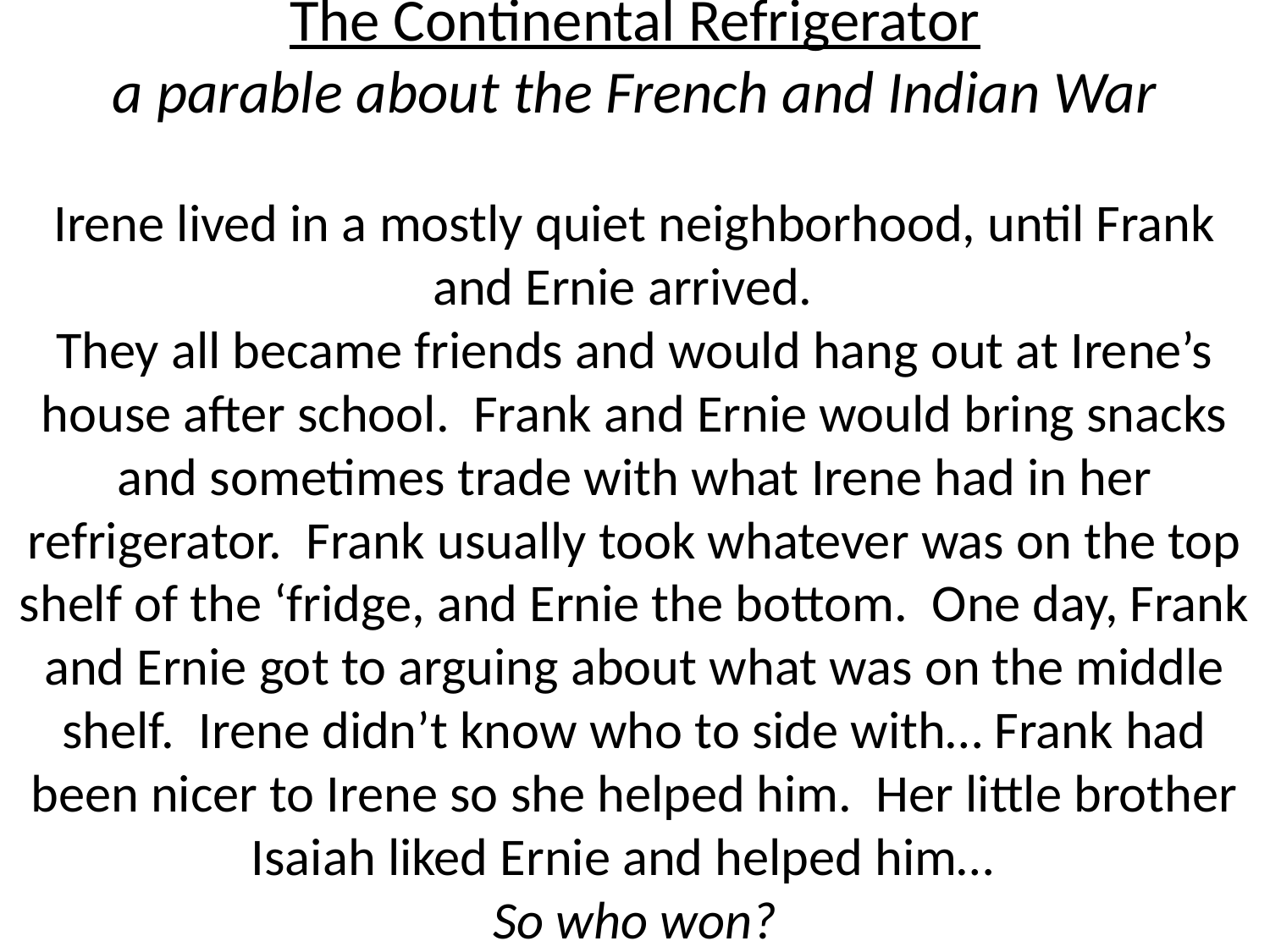

# The Continental Refrigerator a parable about the French and Indian War Irene lived in a mostly quiet neighborhood, until Frank and Ernie arrived. They all became friends and would hang out at Irene’s house after school.  Frank and Ernie would bring snacks and sometimes trade with what Irene had in her refrigerator.  Frank usually took whatever was on the top shelf of the ‘fridge, and Ernie the bottom.  One day, Frank and Ernie got to arguing about what was on the middle shelf.  Irene didn’t know who to side with… Frank had been nicer to Irene so she helped him.  Her little brother Isaiah liked Ernie and helped him… So who won?